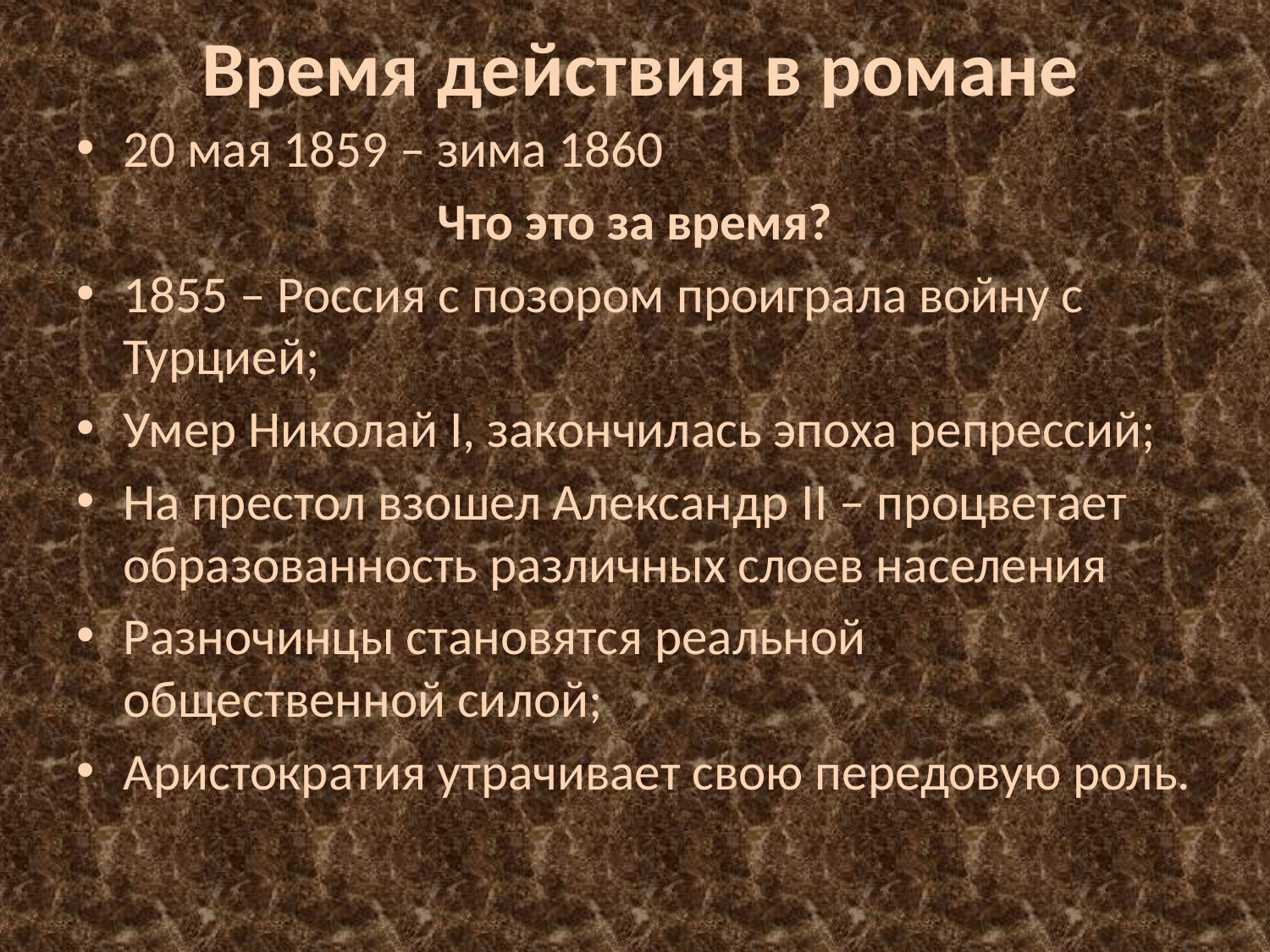

# Время действия в романе
20 мая 1859 – зима 1860
Что это за время?
1855 – Россия с позором проиграла войну с Турцией;
Умер Николай I, закончилась эпоха репрессий;
На престол взошел Александр II – процветает образованность различных слоев населения
Разночинцы становятся реальной общественной силой;
Аристократия утрачивает свою передовую роль.